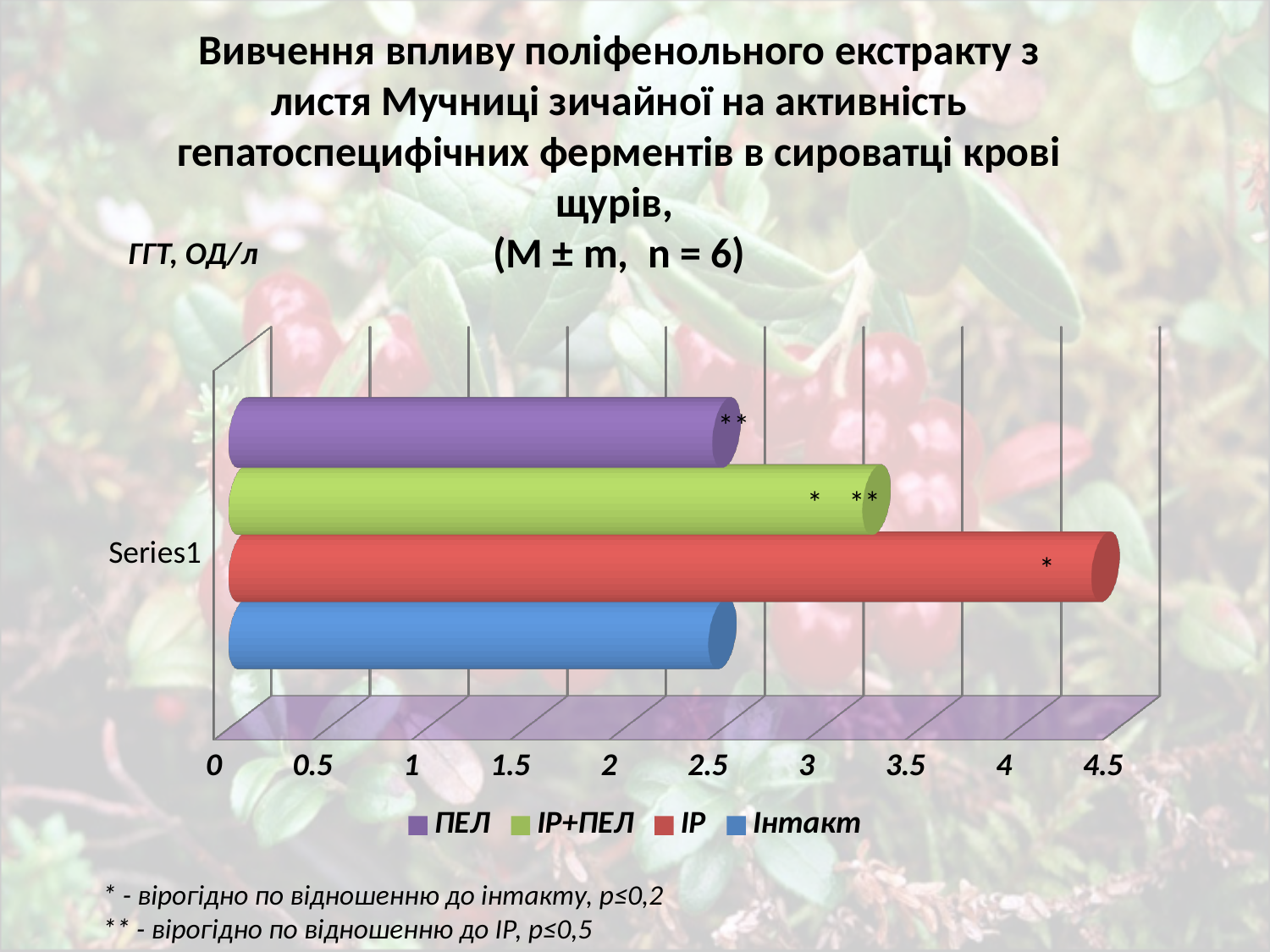

Вивчення впливу поліфенольного екстракту з листя Мучниці зичайної на активність гепатоспецифічних ферментів в сироватці крові щурів,
(M ± m,  n = 6)
ГГТ, ОД/л

[unsupported chart]

**
*
**
*
* - вірогідно по відношенню до інтакту, р≤0,2
** - вірогідно по відношенню до ІР, р≤0,5